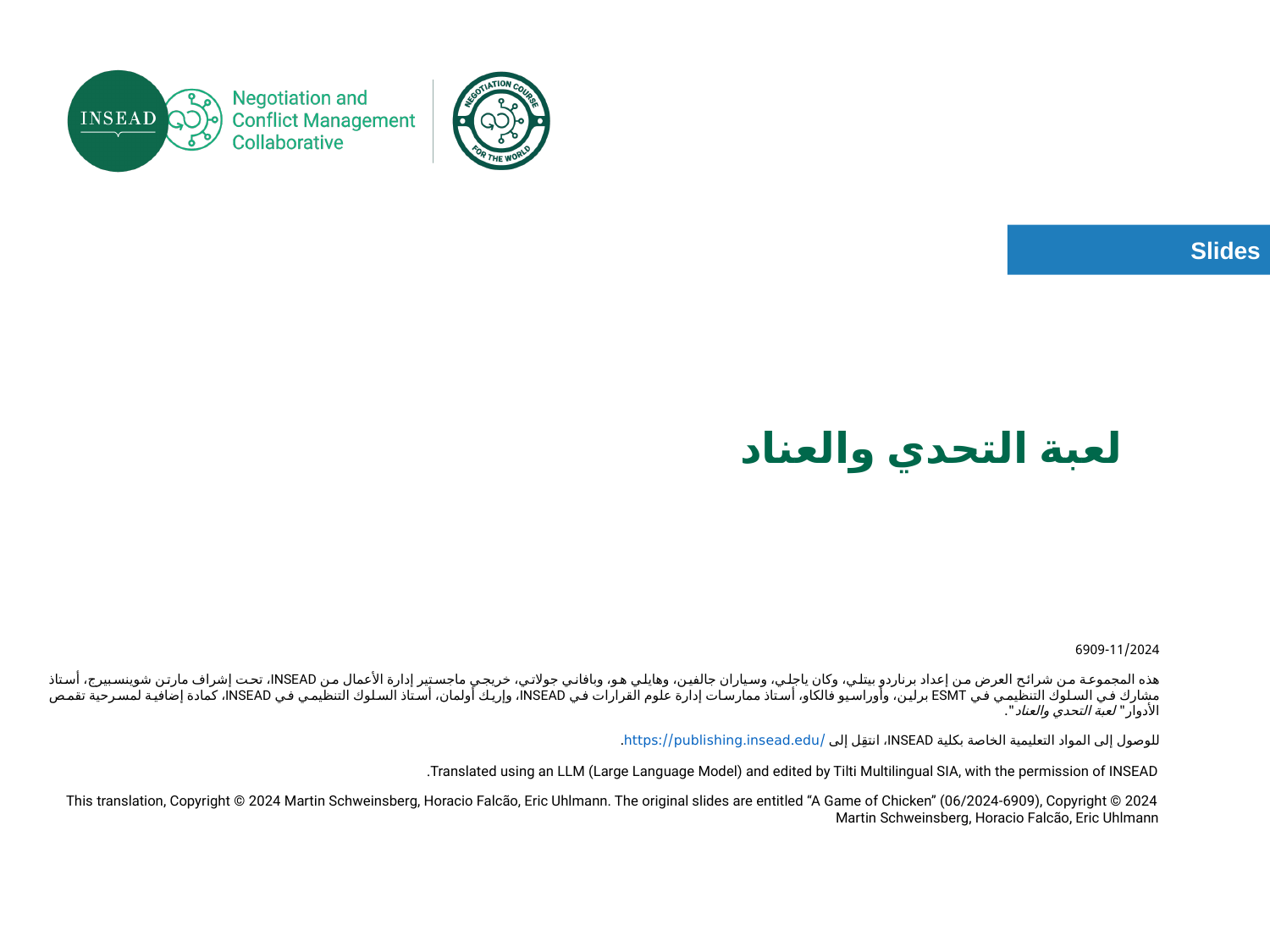

# لعبة التحدي والعناد

6909-11/2024
هذه المجموعة من شرائح العرض من إعداد برناردو بيتلي، وكان ياجلي، وسياران جالفين، وهايلي هو، وبافاني جولاتي، خريجي ماجستير إدارة الأعمال من INSEAD، تحت إشراف مارتن شوينسبيرج، أستاذ مشارك في السلوك التنظيمي في ESMT برلين، وأوراسيو فالكاو، أستاذ ممارسات إدارة علوم القرارات في INSEAD، وإريك أولمان، أستاذ السلوك التنظيمي في INSEAD، كمادة إضافية لمسرحية تقمص الأدوار" لعبة التحدي والعناد".
للوصول إلى المواد التعليمية الخاصة بكلية INSEAD، انتقِل إلى https://publishing.insead.edu/.
Translated using an LLM (Large Language Model) and edited by Tilti Multilingual SIA, with the permission of INSEAD.
This translation, Copyright © 2024 Martin Schweinsberg, Horacio Falcão, Eric Uhlmann. The original slides are entitled “A Game of Chicken” (06/2024-6909), Copyright © 2024 Martin Schweinsberg, Horacio Falcão, Eric Uhlmann